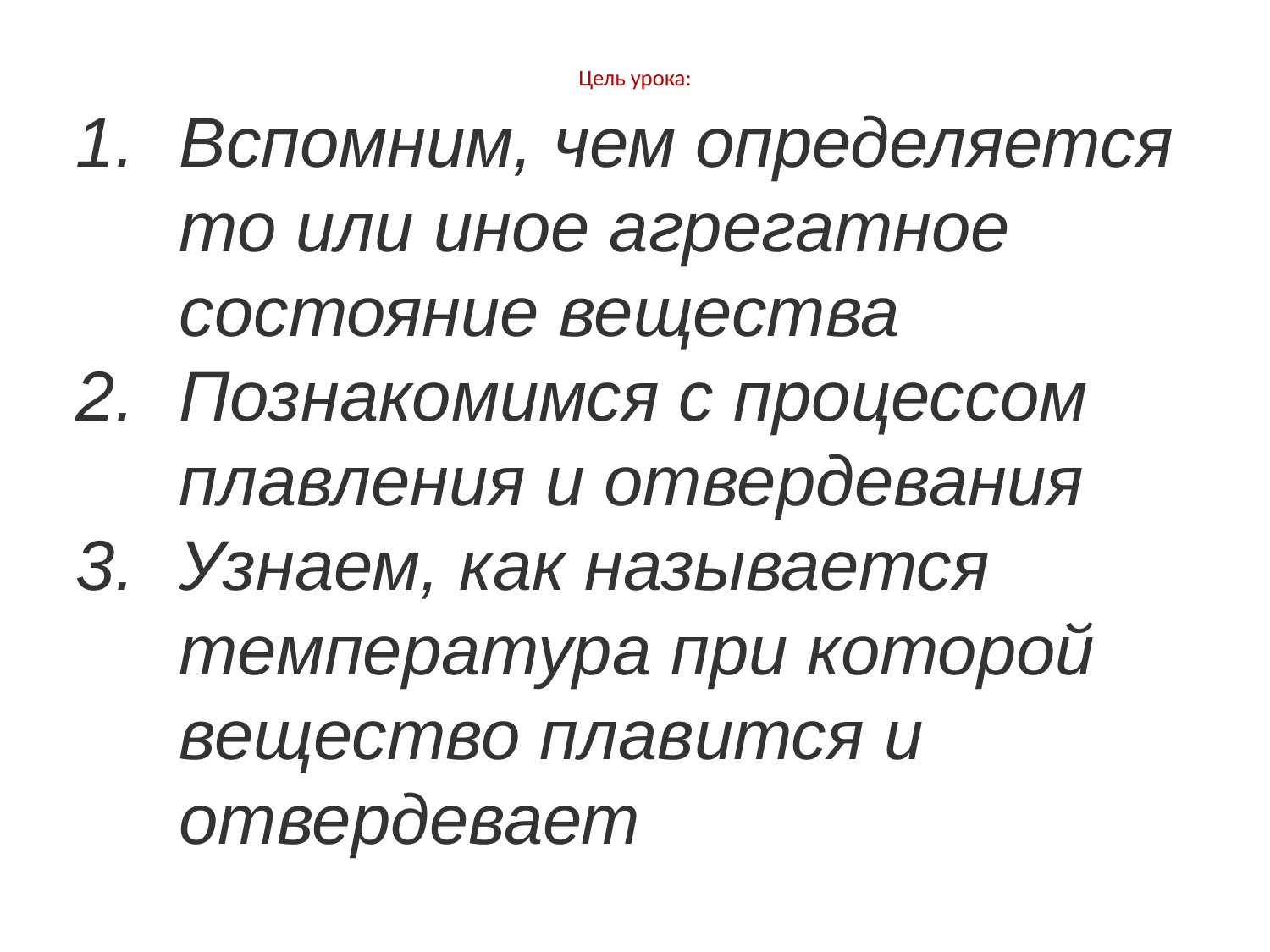

# Цель урока:
Вспомним, чем определяется то или иное агрегатное состояние вещества
Познакомимся с процессом плавления и отвердевания
Узнаем, как называется температура при которой вещество плавится и отвердевает